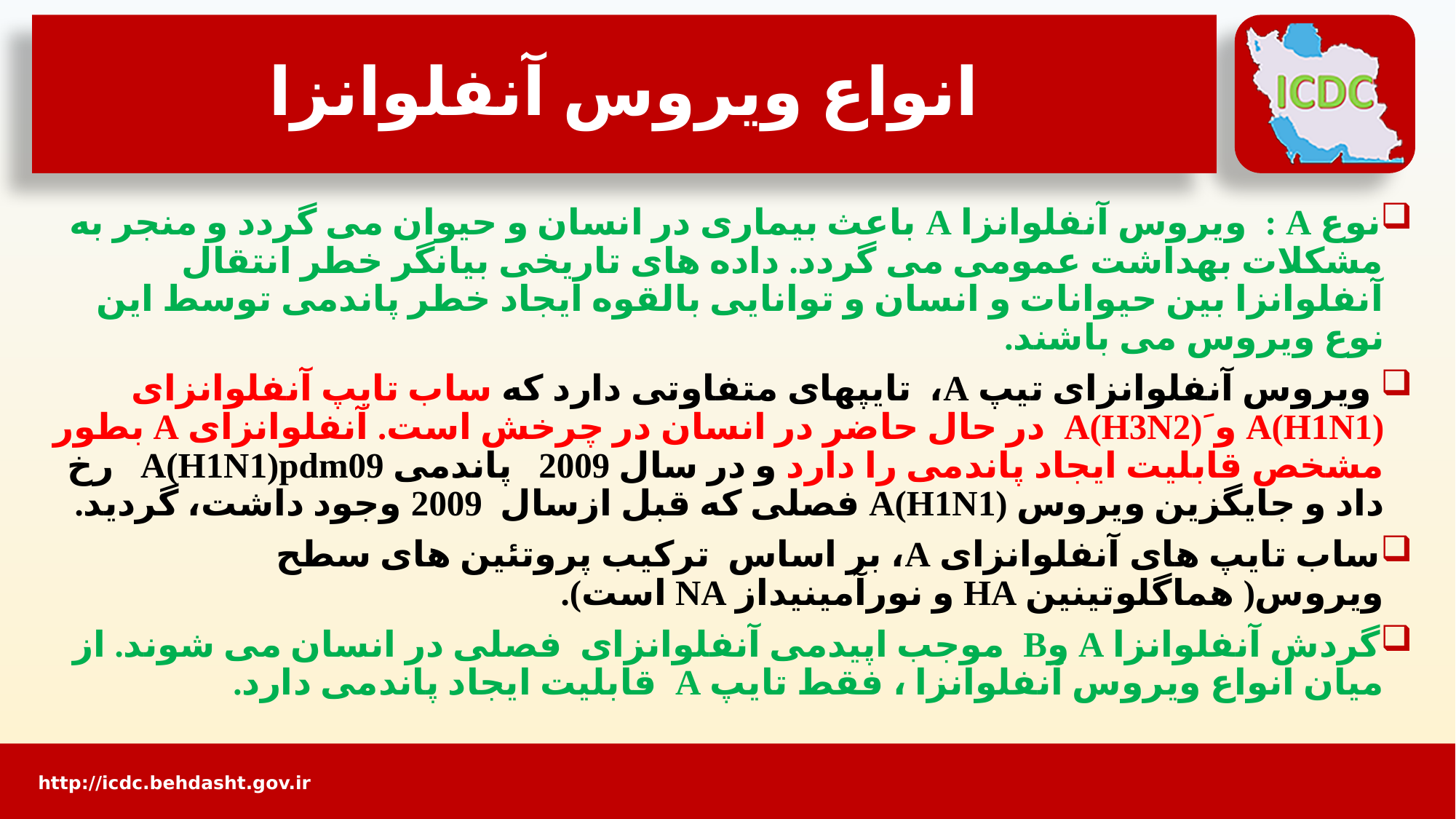

# انواع ویروس آنفلوانزا
نوع A :  ویروس آنفلوانزا A باعث بیماری در انسان و حیوان می گردد و منجر به مشکلات بهداشت عمومی می گردد. داده های تاریخی بیانگر خطر انتقال آنفلوانزا بین حیوانات و انسان و توانایی بالقوه ایجاد خطر پاندمی توسط این نوع ویروس می باشند.
 ویروس آنفلوانزای تیپ A،  تایپهای متفاوتی دارد که ساب تایپ آنفلوانزای A(H1N1) و َA(H3N2)  در حال حاضر در انسان در چرخش است. آنفلوانزای A بطور مشخص قابلیت ایجاد پاندمی را دارد و در سال 2009   پاندمی A(H1N1)pdm09   رخ داد و جایگزین ویروس A(H1N1) فصلی که قبل ازسال  2009 وجود داشت، گردید.
ساب تایپ های آنفلوانزای A، بر اساس  ترکیب پروتئین های سطح  ویروس( هماگلوتینین HA و نورآمینیداز NA است).
گردش آنفلوانزا A وB  موجب اپیدمی آنفلوانزای  فصلی در انسان می شوند. از میان انواع ویروس آنفلوانزا ، فقط تایپ A  قابلیت ایجاد پاندمی دارد.